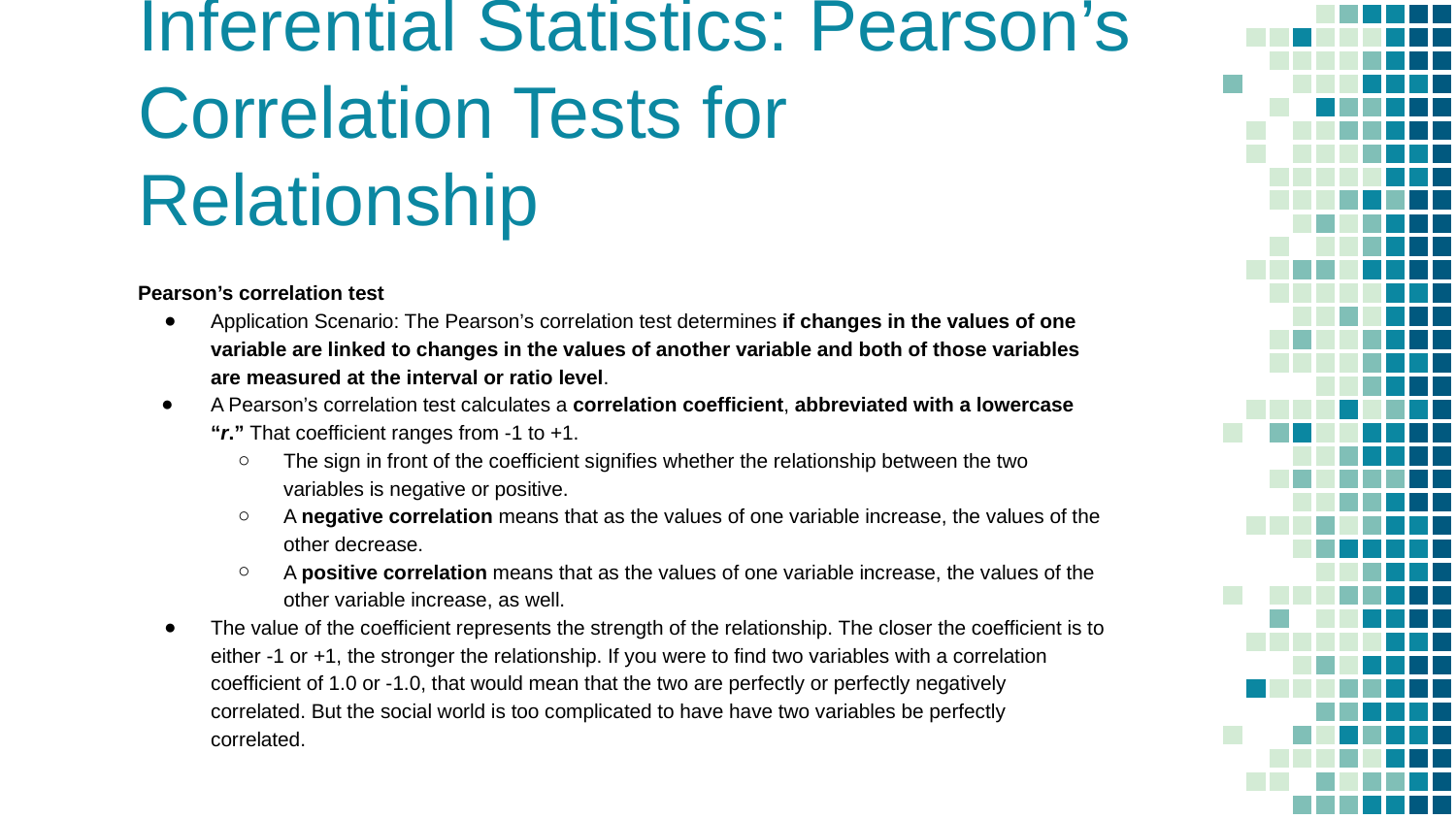

# Inferential Statistics: Pearson’s Correlation Tests for Relationship

Pearson’s correlation test
Application Scenario: The Pearson’s correlation test determines if changes in the values of one variable are linked to changes in the values of another variable and both of those variables are measured at the interval or ratio level.
A Pearson’s correlation test calculates a correlation coefficient, abbreviated with a lowercase “r.” That coefficient ranges from -1 to +1.
The sign in front of the coefficient signifies whether the relationship between the two variables is negative or positive.
A negative correlation means that as the values of one variable increase, the values of the other decrease.
A positive correlation means that as the values of one variable increase, the values of the other variable increase, as well.
The value of the coefficient represents the strength of the relationship. The closer the coefficient is to either -1 or +1, the stronger the relationship. If you were to find two variables with a correlation coefficient of 1.0 or -1.0, that would mean that the two are perfectly or perfectly negatively correlated. But the social world is too complicated to have have two variables be perfectly correlated.